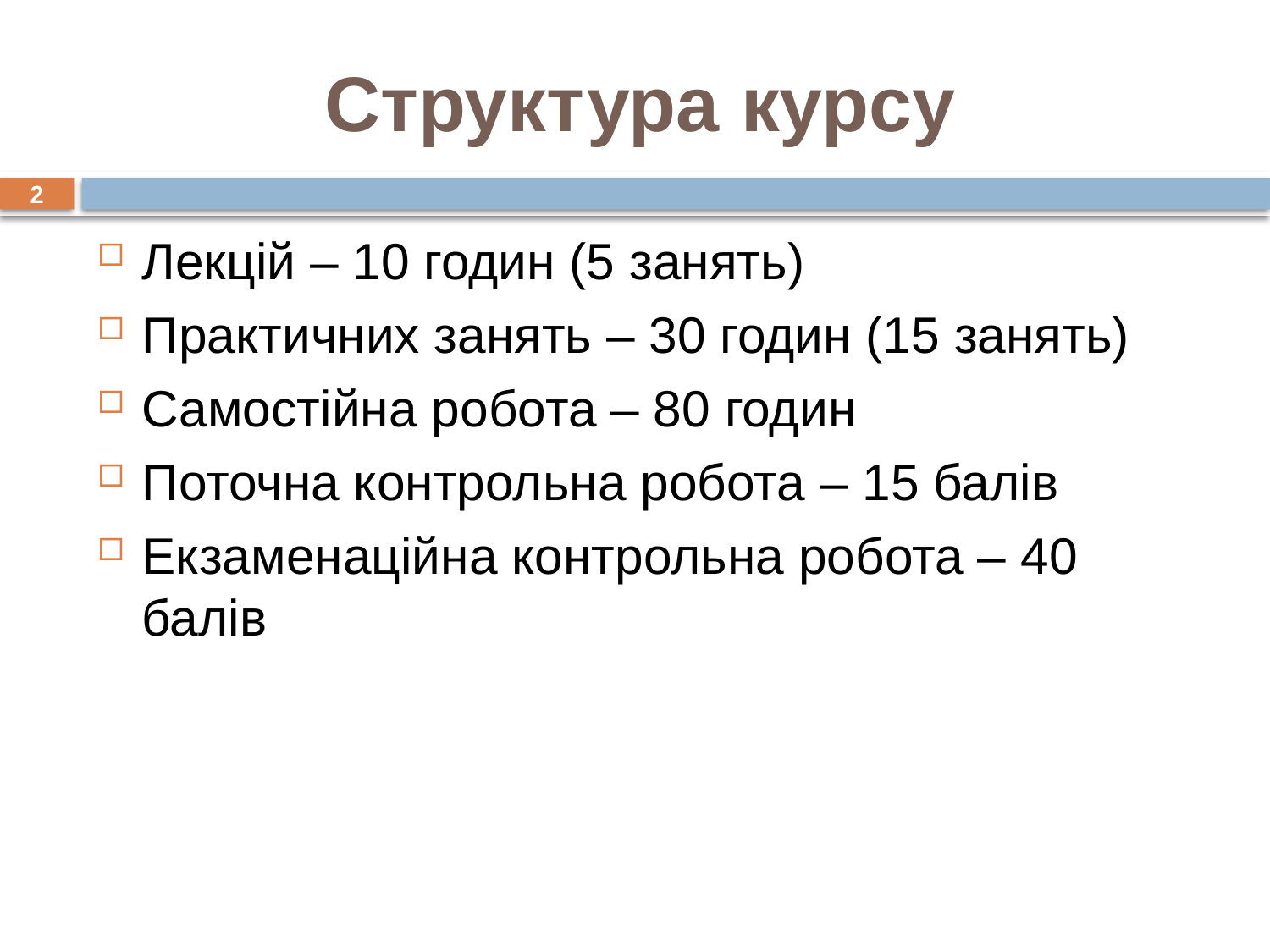

# Структура курсу
2
Лекцій – 10 годин (5 занять)
Практичних занять – 30 годин (15 занять)
Самостійна робота – 80 годин
Поточна контрольна робота – 15 балів
Екзаменаційна контрольна робота – 40 балів